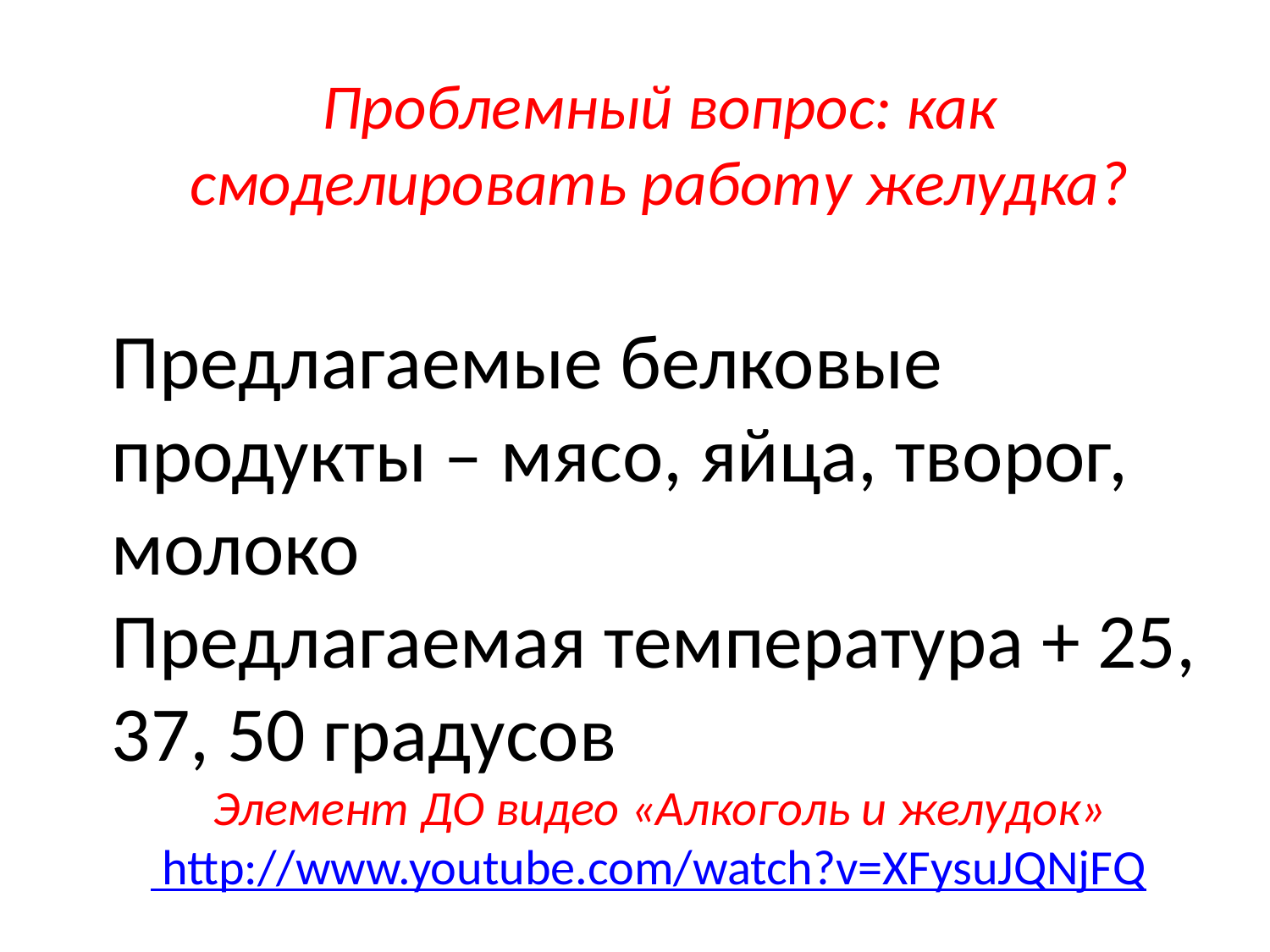

Проблемный вопрос: как смоделировать работу желудка?

Предлагаемые белковые продукты – мясо, яйца, творог, молоко
Предлагаемая температура + 25, 37, 50 градусов
Элемент ДО видео «Алкоголь и желудок» http://www.youtube.com/watch?v=XFysuJQNjFQ